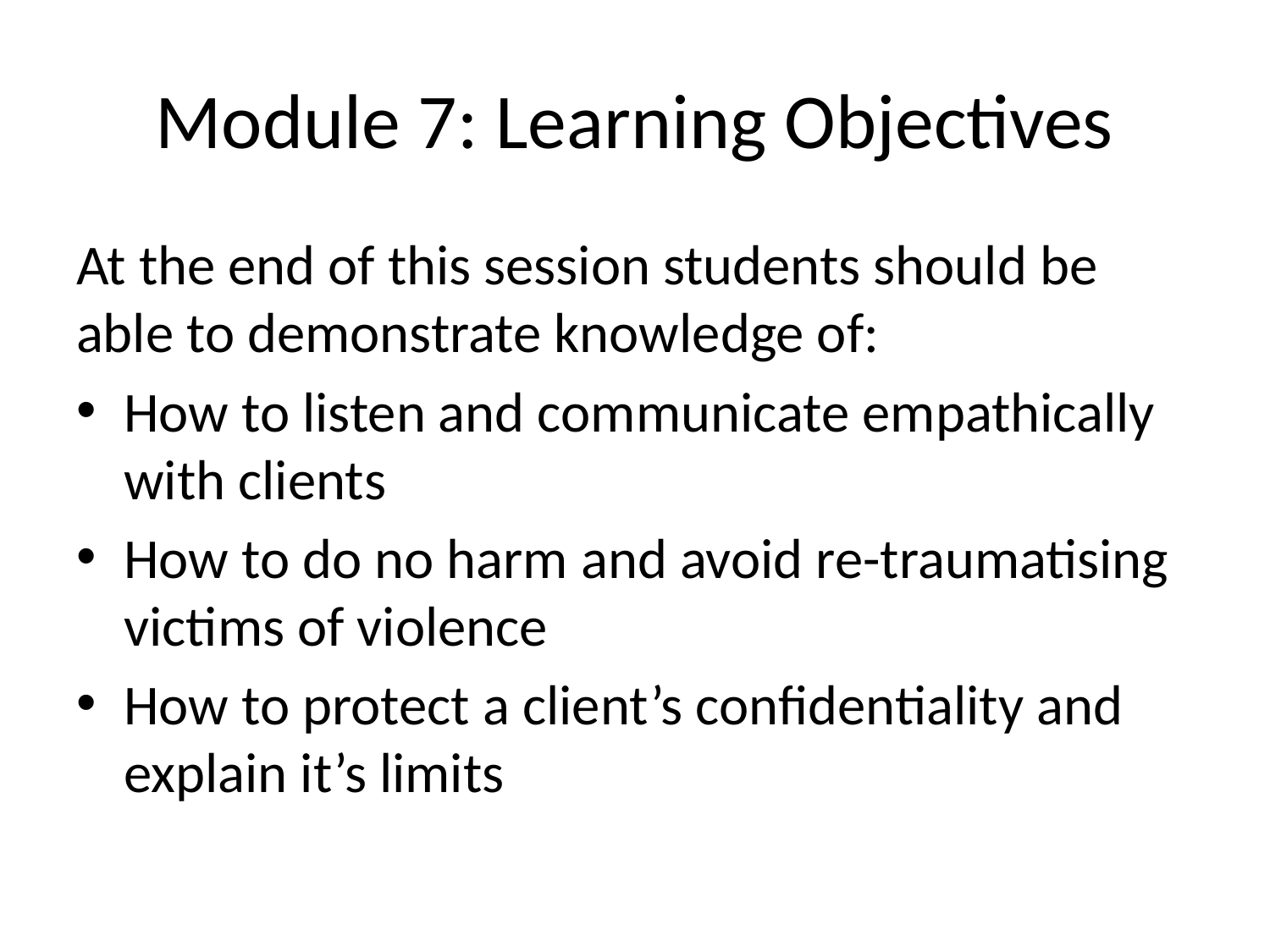

# Module 7: Learning Objectives
At the end of this session students should be able to demonstrate knowledge of:
How to listen and communicate empathically with clients
How to do no harm and avoid re-traumatising victims of violence
How to protect a client’s confidentiality and explain it’s limits